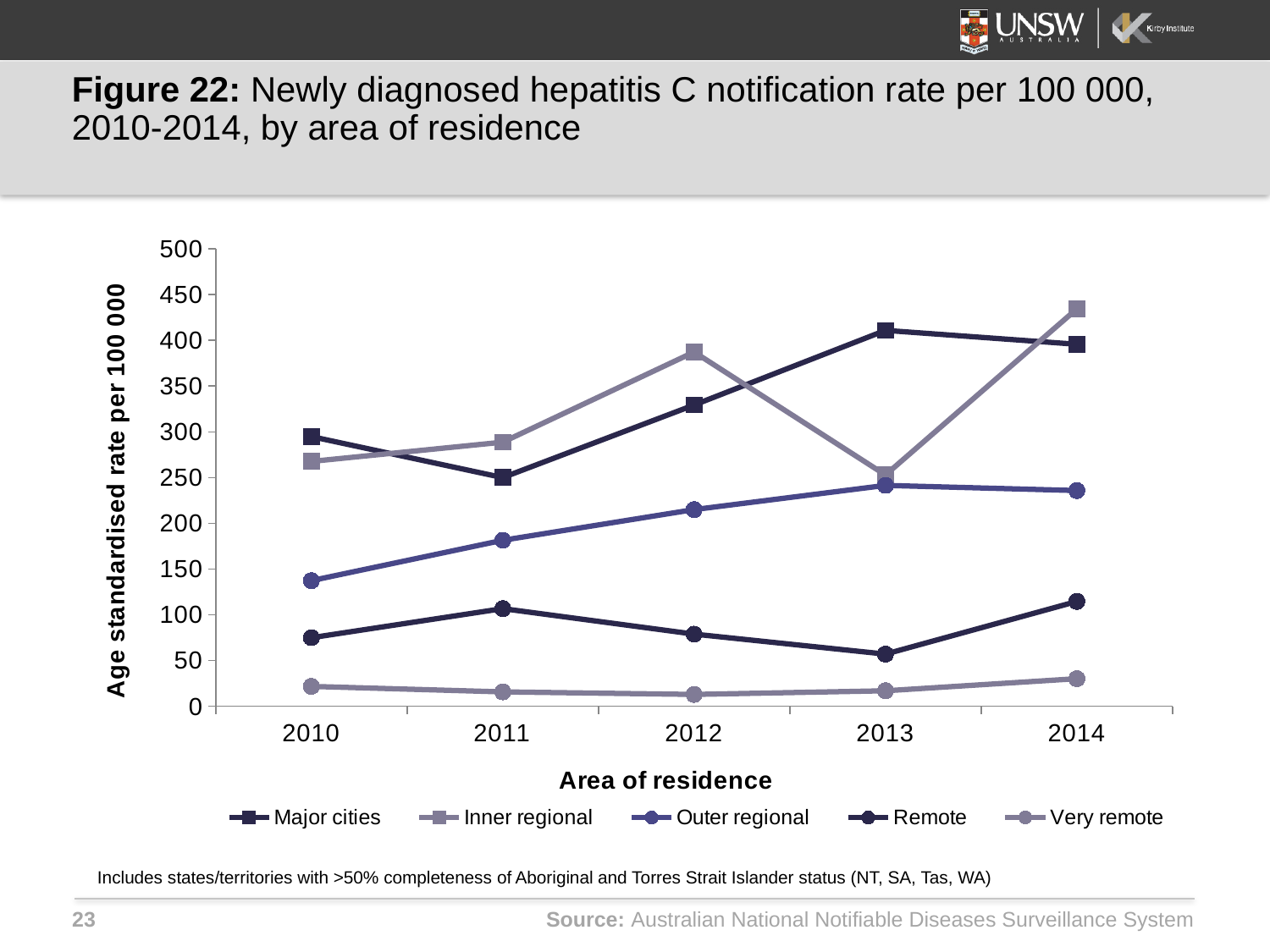

# Figure 22: Newly diagnosed hepatitis C notification rate per 100 000, 2010-2014, by area of residence

### Chart

| Category | Major cities | Inner regional | Outer regional | Remote | Very remote |
|---|---|---|---|---|---|
| 2010 | 294.8134 | 267.6758 | 137.3206 | 74.96263 | 21.74672 |
| 2011 | 250.0101 | 288.7103 | 181.5352 | 106.719 | 15.76088 |
| 2012 | 329.3788 | 387.27 | 215.0237 | 78.86794 | 12.96499 |
| 2013 | 410.918 | 252.9131 | 241.5024 | 57.02276 | 16.97672 |
| 2014 | 395.7218 | 434.3725 | 235.8363 | 114.6287 | 30.1981 |
Includes states/territories with >50% completeness of Aboriginal and Torres Strait Islander status (NT, SA, Tas, WA)
Source: Australian National Notifiable Diseases Surveillance System
23